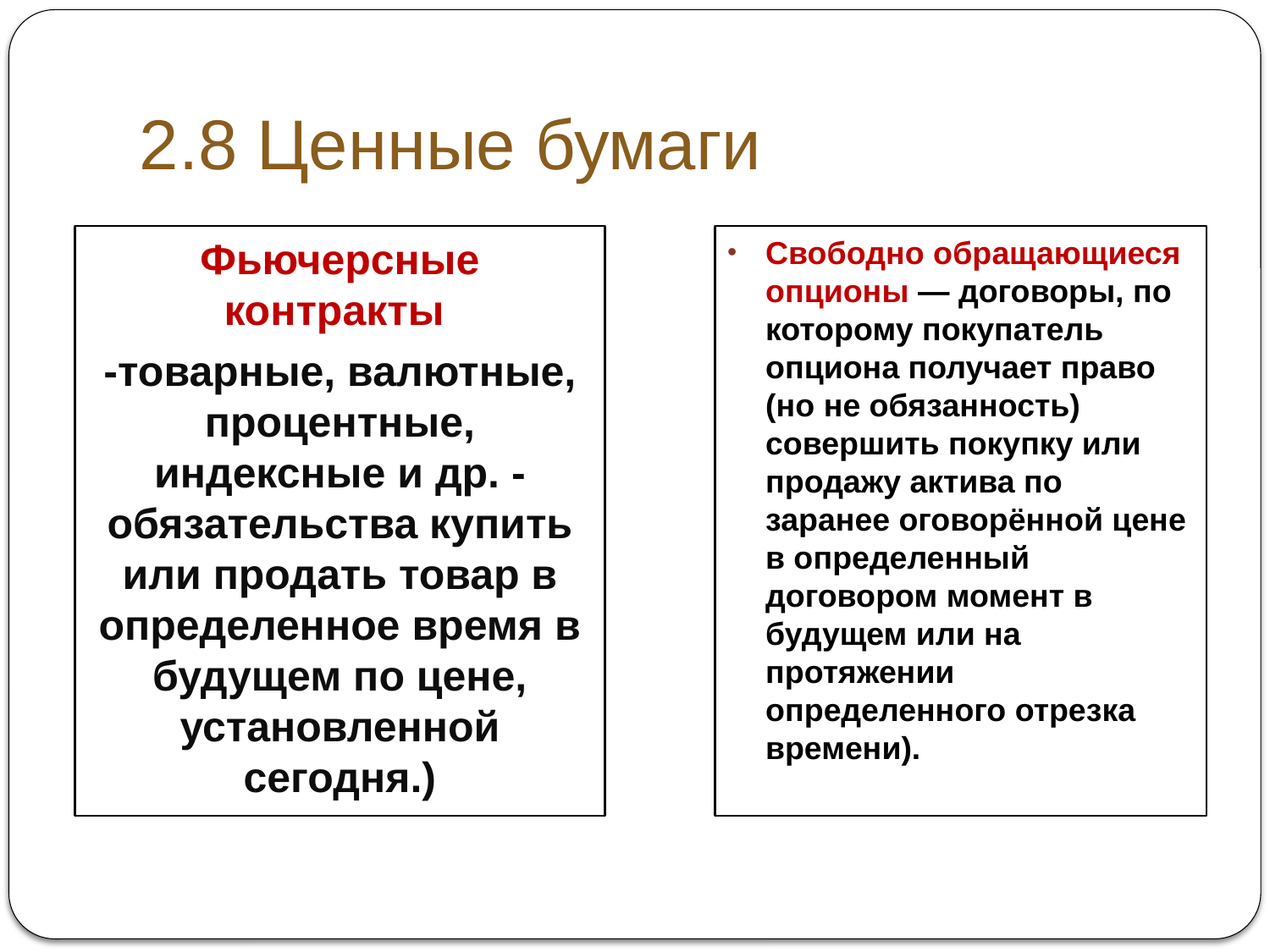

# 2.8 Ценные бумаги

Фьючерсные контракты
-товарные, валютные, процентные, индексные и др. - обязательства купить или продать товар в определенное время в будущем по цене, установленной сегодня.)
Свободно обращающиеся опционы — договоры, по которому покупатель опциона получает право (но не обязанность) совершить покупку или продажу актива по заранее оговорённой цене в определенный договором момент в будущем или на протяжении определенного отрезка времени).